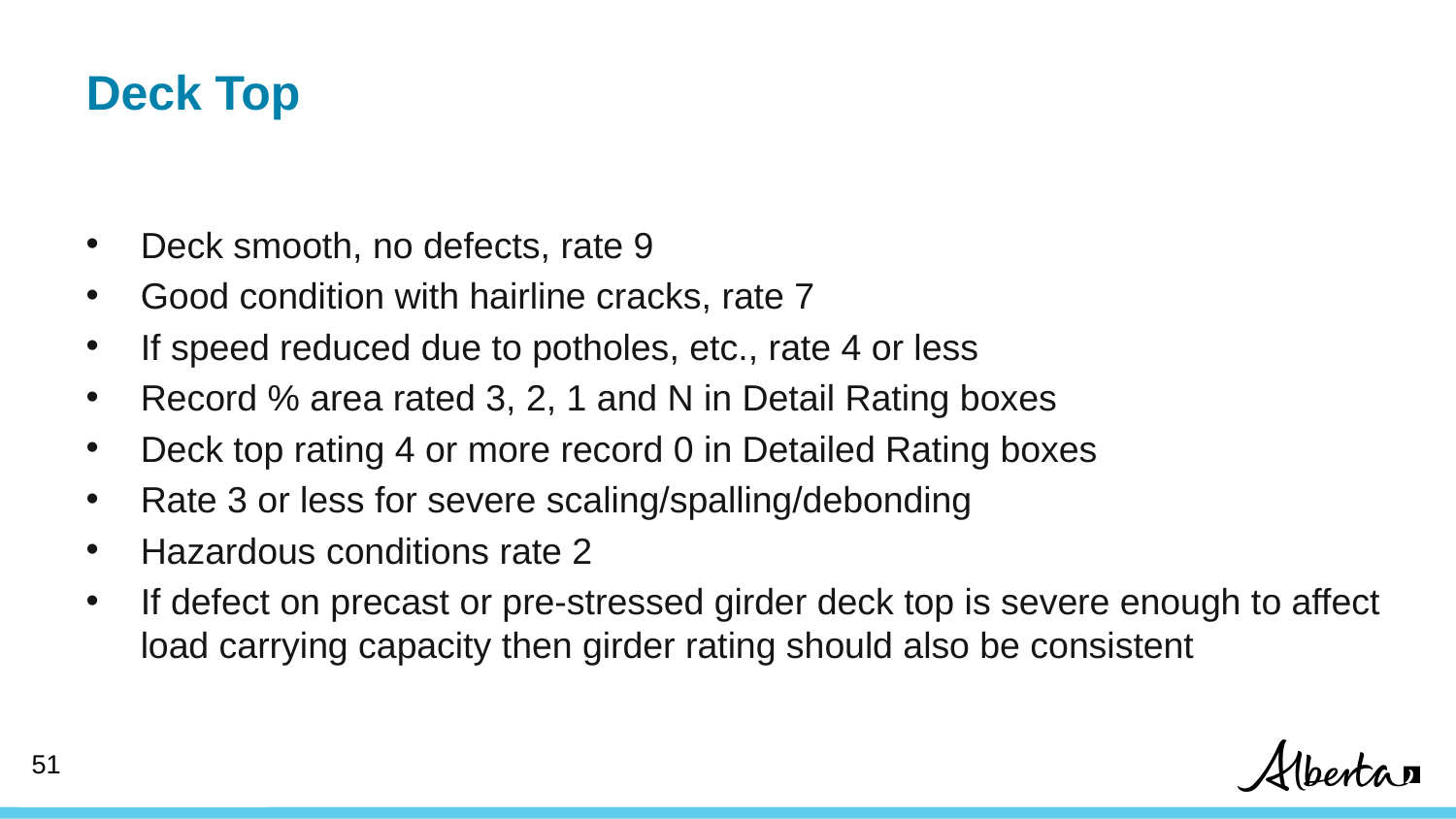

Deck Top
Deck smooth, no defects, rate 9
Good condition with hairline cracks, rate 7
If speed reduced due to potholes, etc., rate 4 or less
Record % area rated 3, 2, 1 and N in Detail Rating boxes
Deck top rating 4 or more record 0 in Detailed Rating boxes
Rate 3 or less for severe scaling/spalling/debonding
Hazardous conditions rate 2
If defect on precast or pre-stressed girder deck top is severe enough to affect load carrying capacity then girder rating should also be consistent
51